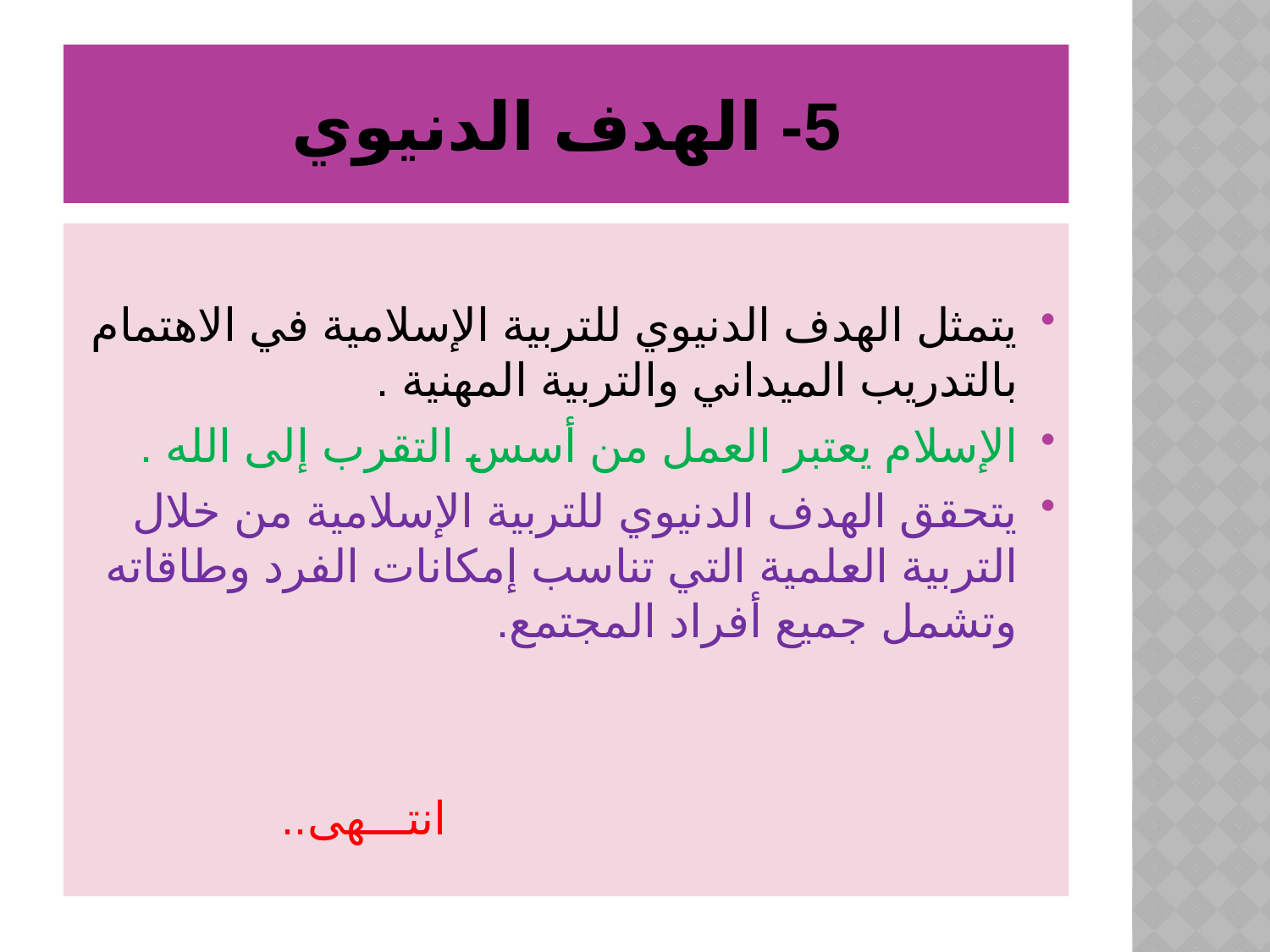

# 5- الهدف الدنيوي

يتمثل الهدف الدنيوي للتربية الإسلامية في الاهتمام بالتدريب الميداني والتربية المهنية .
الإسلام يعتبر العمل من أسس التقرب إلى الله .
يتحقق الهدف الدنيوي للتربية الإسلامية من خلال التربية العلمية التي تناسب إمكانات الفرد وطاقاته وتشمل جميع أفراد المجتمع.

                                                انتـــهى..